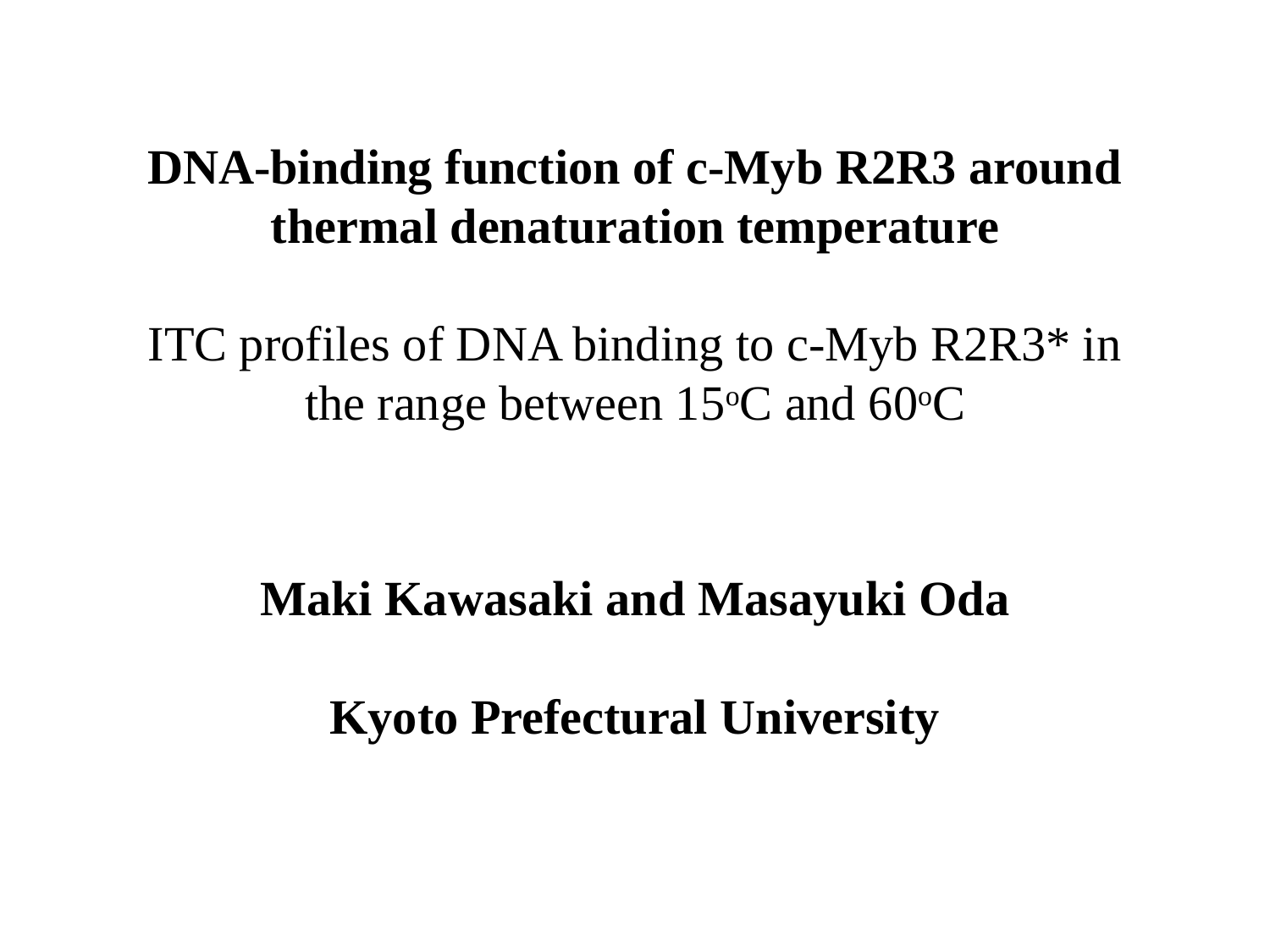

# DNA-binding function of c-Myb R2R3 around thermal denaturation temperature ITC profiles of DNA binding to c-Myb R2R3* in the range between 15oC and 60oC
Maki Kawasaki and Masayuki Oda

Kyoto Prefectural University